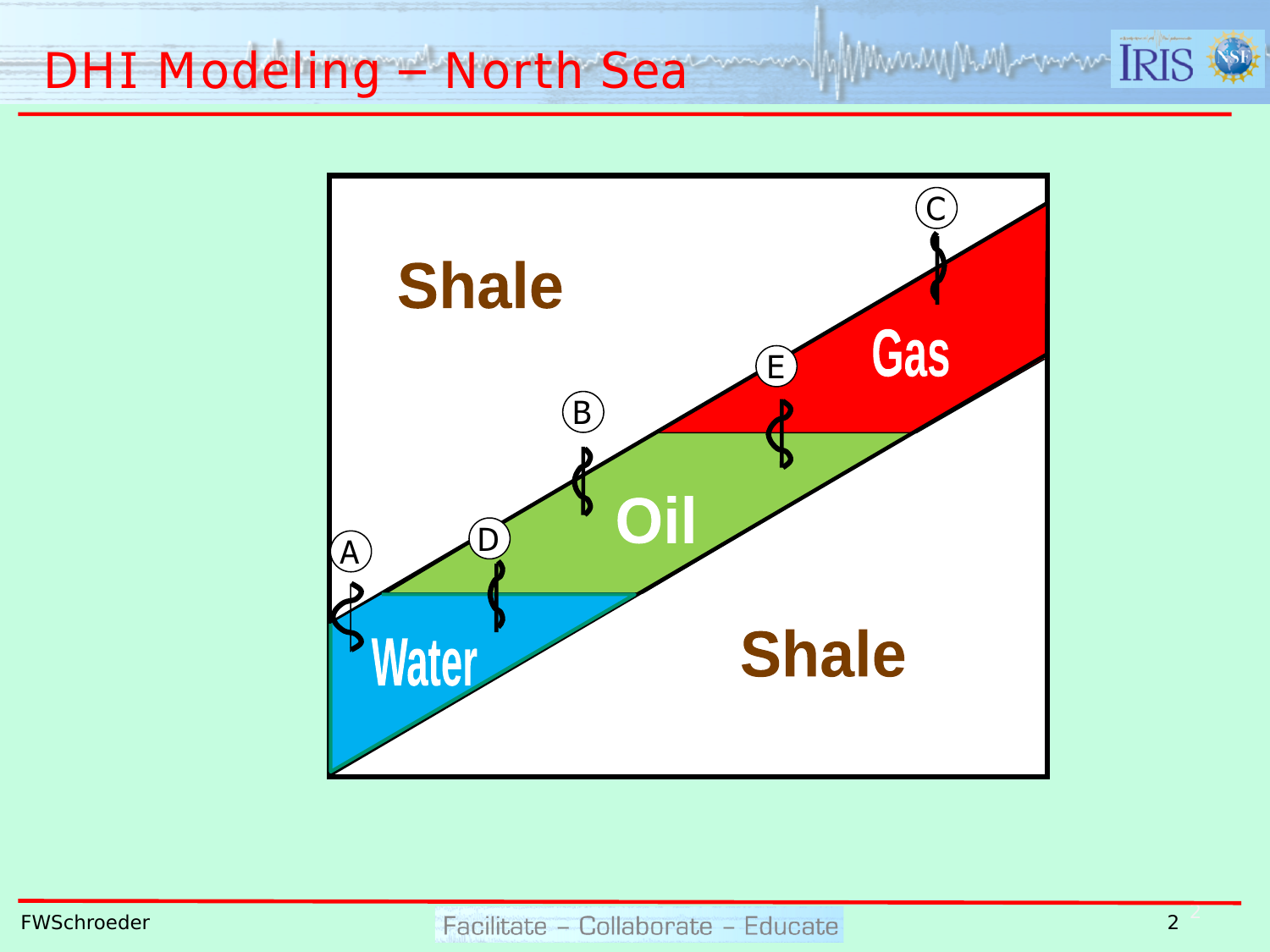

# DHI Modeling – North Sea

C

Shale

Gas
E

B

Oil
D
A

Shale
Water